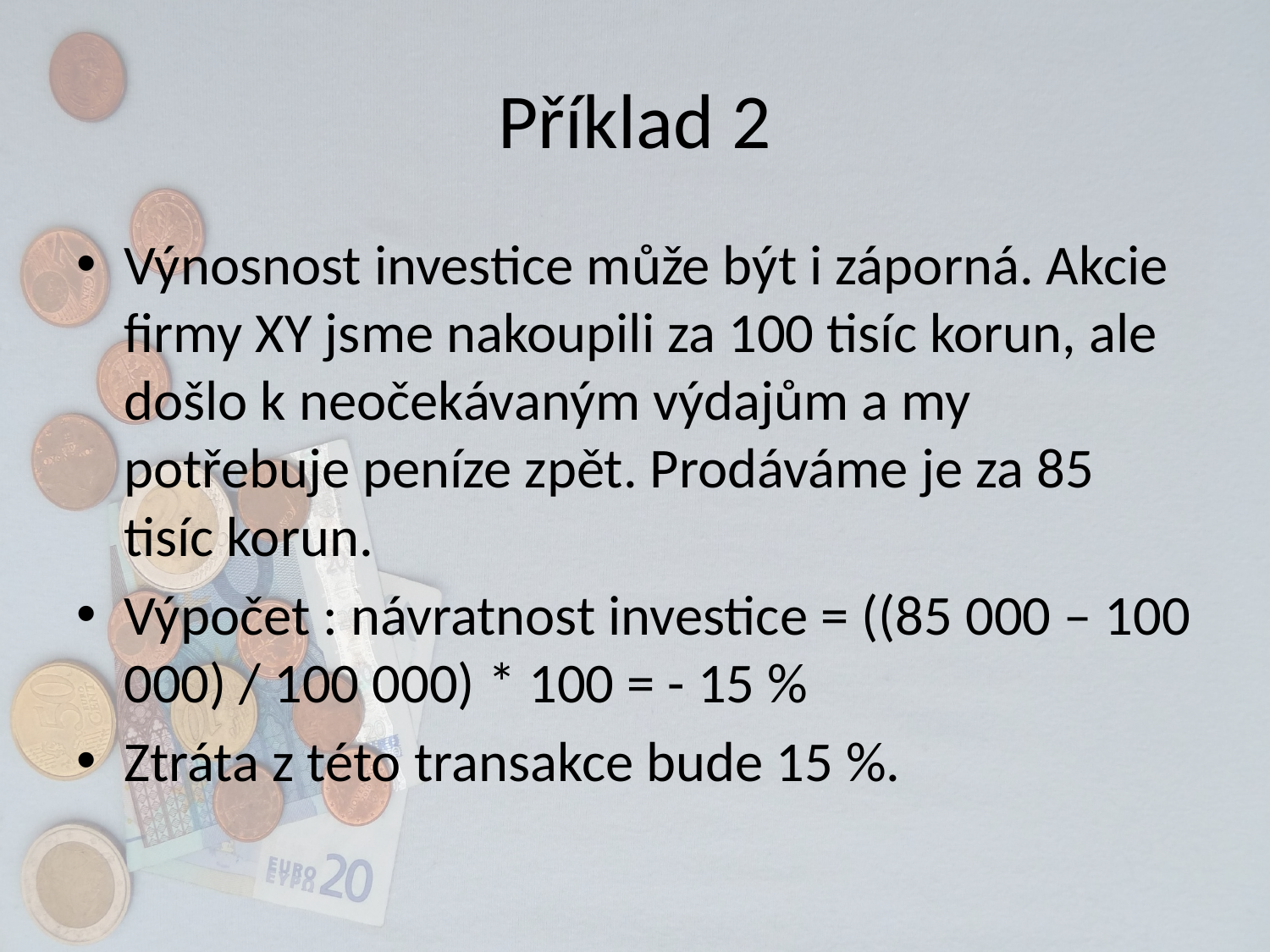

# Příklad 2
Výnosnost investice může být i záporná. Akcie firmy XY jsme nakoupili za 100 tisíc korun, ale došlo k neočekávaným výdajům a my potřebuje peníze zpět. Prodáváme je za 85 tisíc korun.
Výpočet : návratnost investice = ((85 000 – 100 000) / 100 000) * 100 = - 15 %
Ztráta z této transakce bude 15 %.